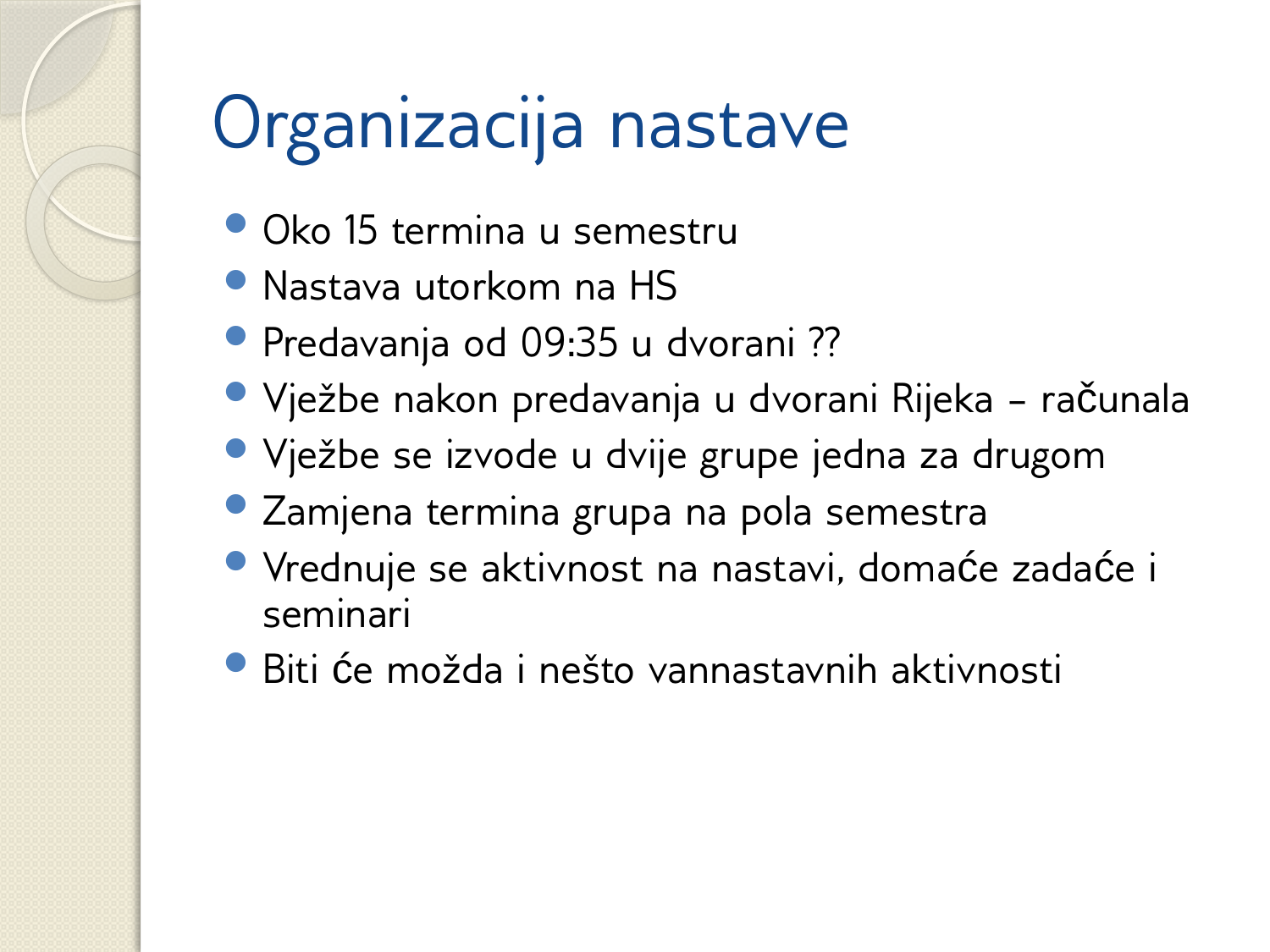

# Organizacija nastave
Oko 15 termina u semestru
Nastava utorkom na HS
Predavanja od 09:35 u dvorani ??
Vježbe nakon predavanja u dvorani Rijeka – računala
Vježbe se izvode u dvije grupe jedna za drugom
Zamjena termina grupa na pola semestra
Vrednuje se aktivnost na nastavi, domaće zadaće i seminari
Biti će možda i nešto vannastavnih aktivnosti